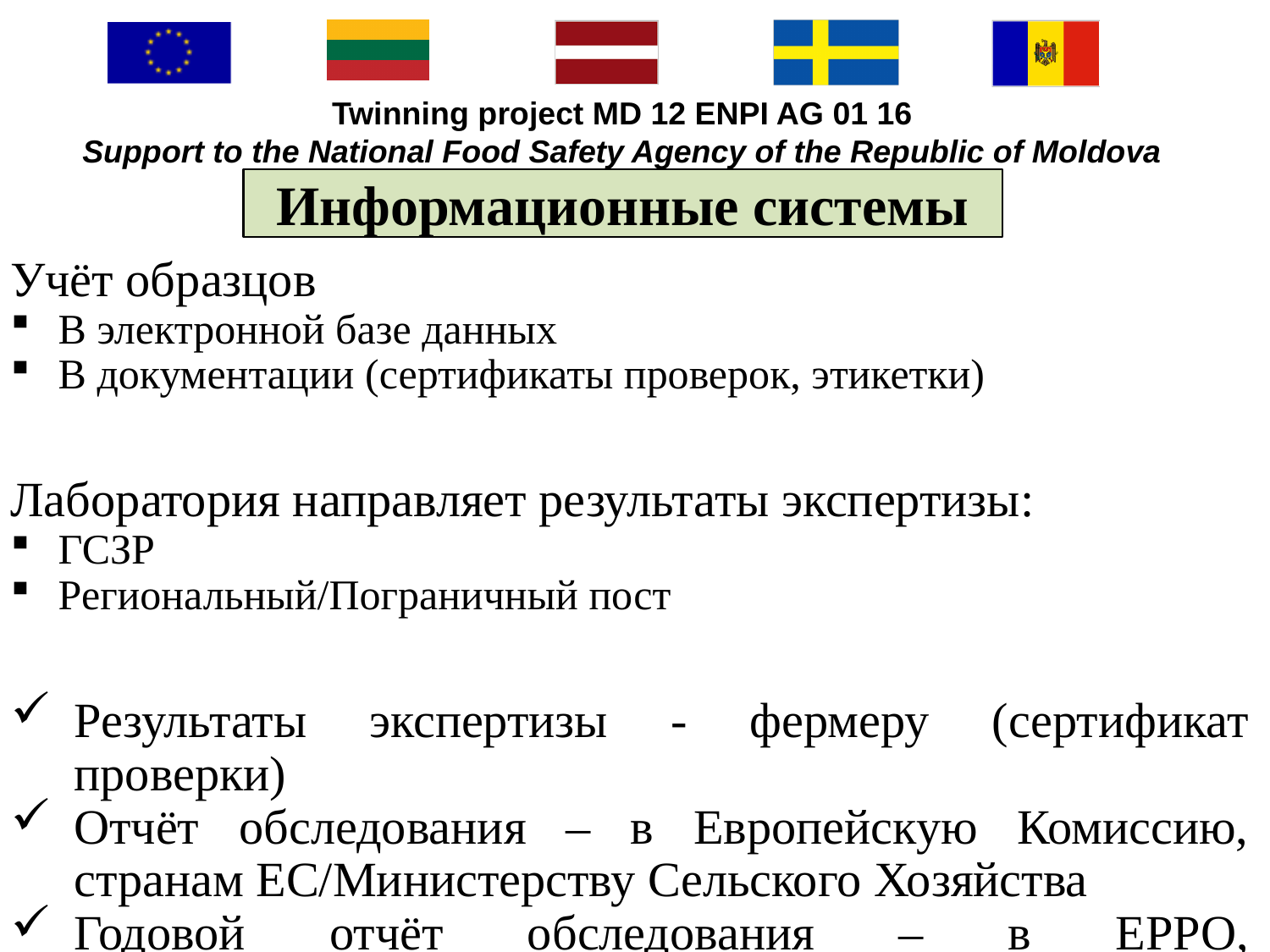

# Информационные системы
Учёт образцов
В электронной базе данных
В документации (сертификаты проверок, этикетки)

Лаборатория направляет результаты экспертизы:
ГСЗР
Региональный/Пограничный пост

Результаты экспертизы - фермеру (сертификат проверки)
Отчёт обследования – в Европейскую Комиссию, странам ЕС/Министерству Сельского Хозяйства
Годовой отчёт обследования – в EPPO, IPPC/Министерству Сельского Хозяйства